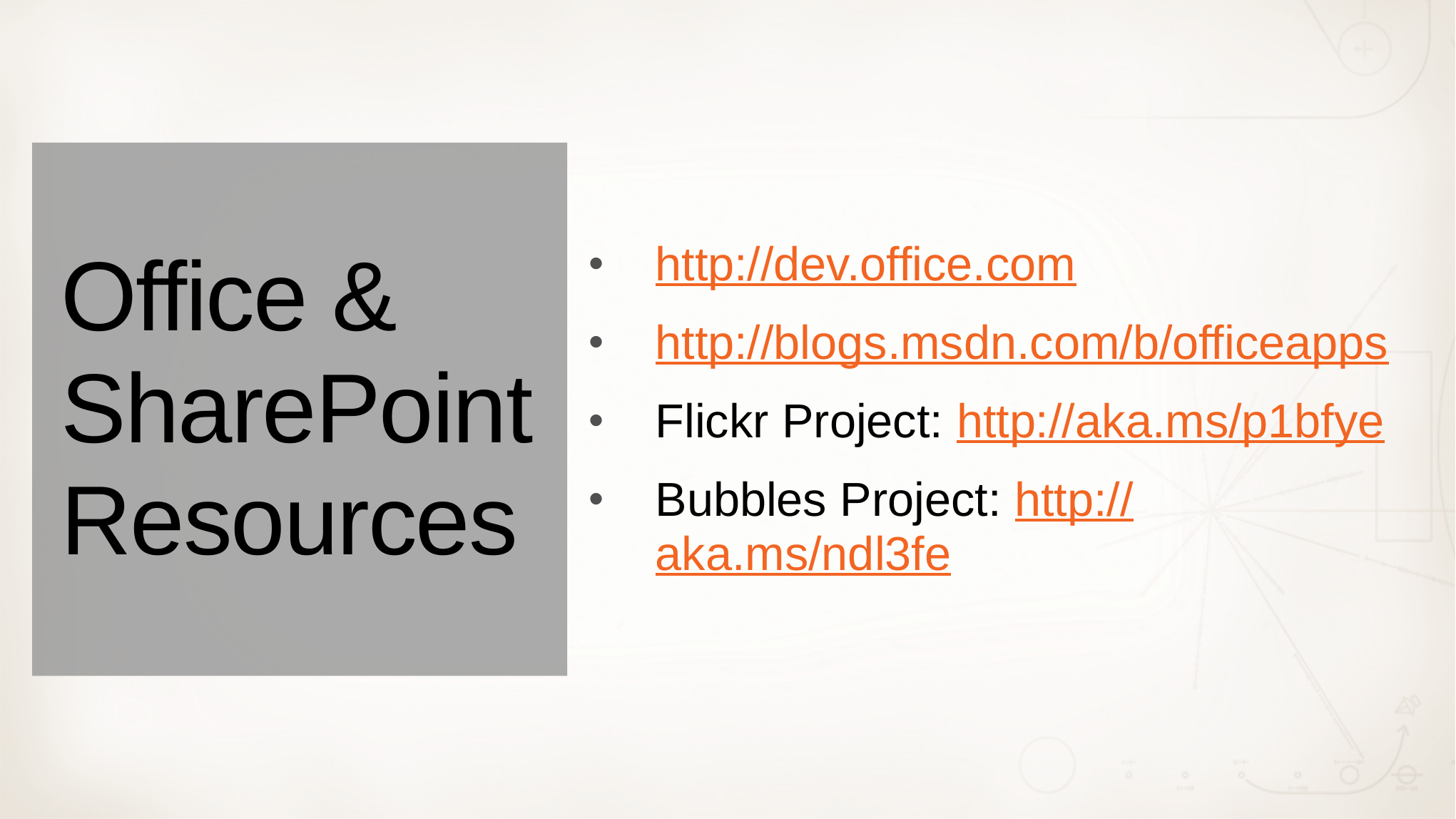

# Office & SharePoint Resources
http://dev.office.com
http://blogs.msdn.com/b/officeapps
Flickr Project: http://aka.ms/p1bfye
Bubbles Project: http://aka.ms/ndl3fe